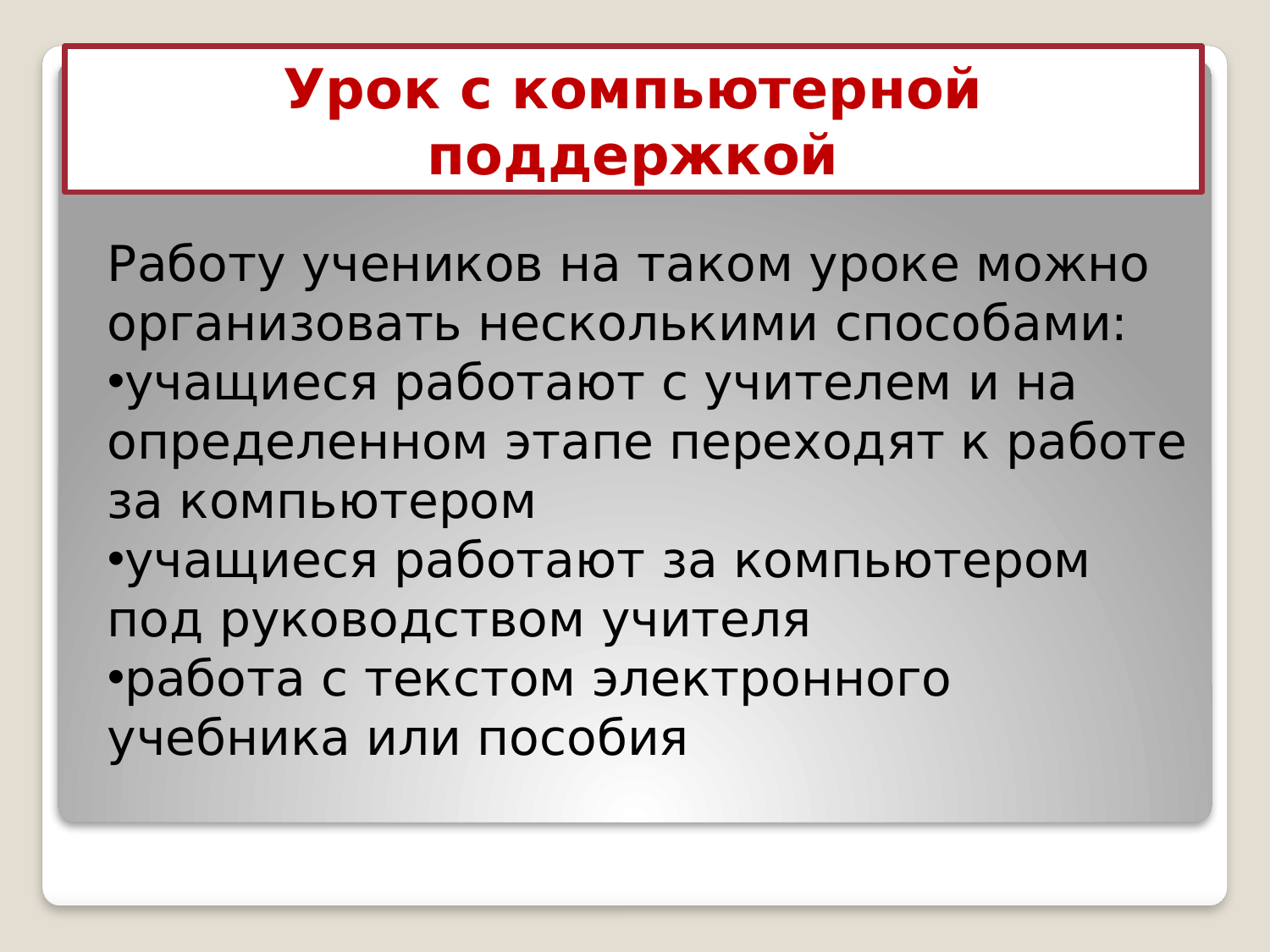

# Урок с компьютерной поддержкой
Работу учеников на таком уроке можно организовать несколькими способами:
учащиеся работают с учителем и на определенном этапе переходят к работе за компьютером
учащиеся работают за компьютером под руководством учителя
работа с текстом электронного учебника или пособия